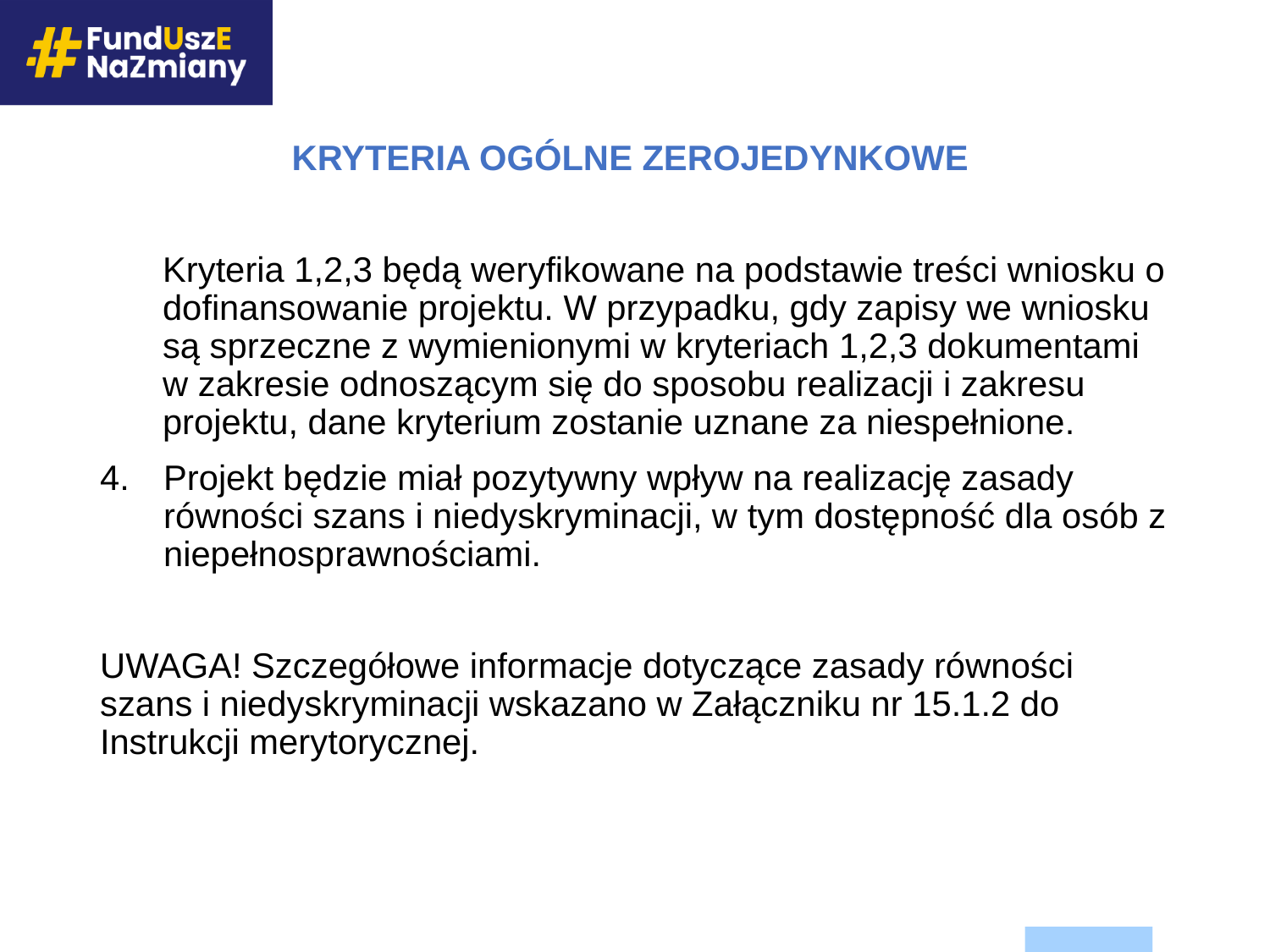

KRYTERIA OGÓLNE ZEROJEDYNKOWE

Kryteria 1,2,3 będą weryfikowane na podstawie treści wniosku o dofinansowanie projektu. W przypadku, gdy zapisy we wniosku są sprzeczne z wymienionymi w kryteriach 1,2,3 dokumentami w zakresie odnoszącym się do sposobu realizacji i zakresu projektu, dane kryterium zostanie uznane za niespełnione.
Projekt będzie miał pozytywny wpływ na realizację zasady równości szans i niedyskryminacji, w tym dostępność dla osób z niepełnosprawnościami.

UWAGA! Szczegółowe informacje dotyczące zasady równości szans i niedyskryminacji wskazano w Załączniku nr 15.1.2 do Instrukcji merytorycznej.